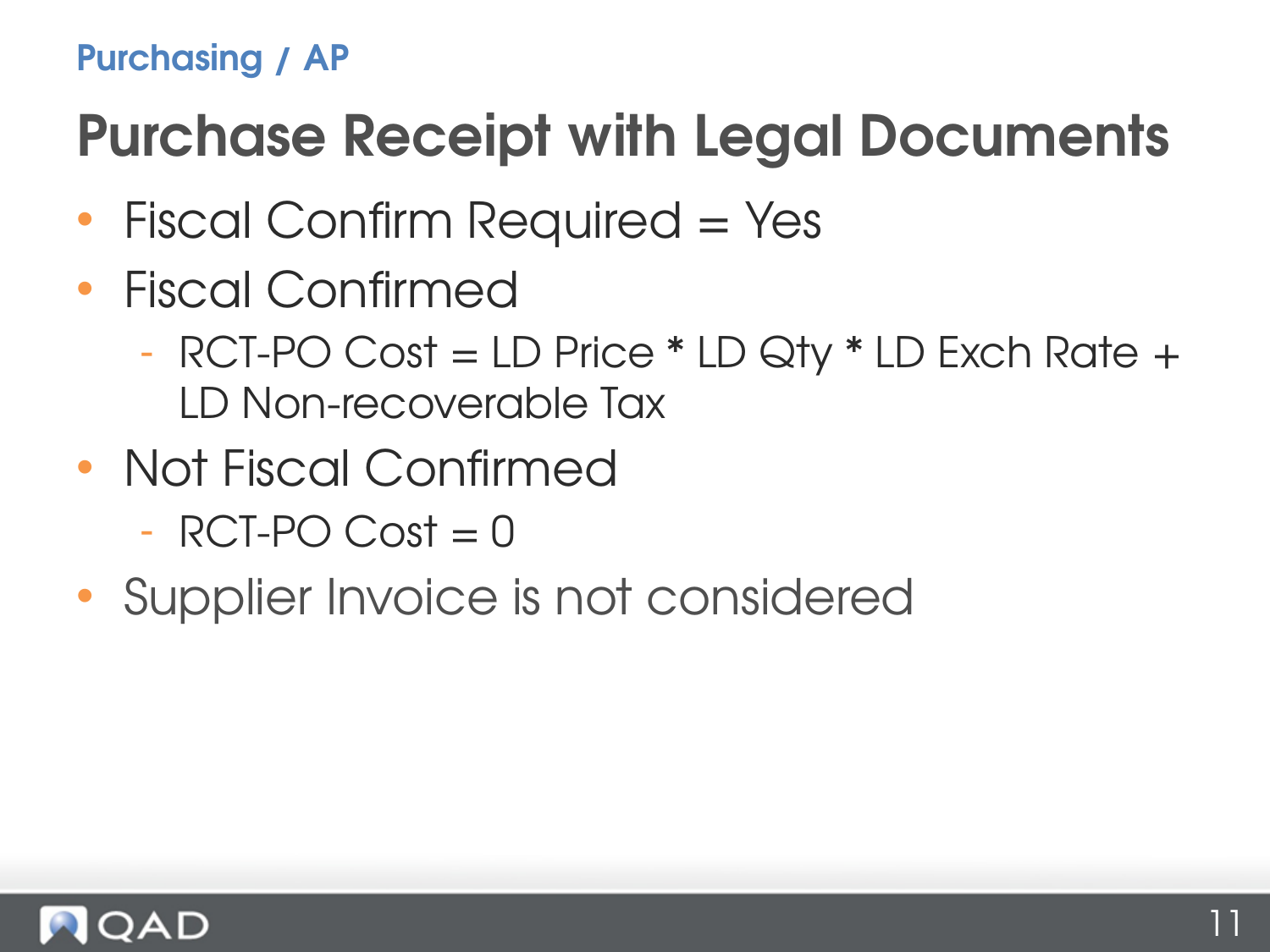

Purchasing / AP
# Purchase Receipt with Legal Documents
Fiscal Confirm Required = Yes
Fiscal Confirmed
RCT-PO Cost = LD Price * LD Qty * LD Exch Rate + LD Non-recoverable Tax
Not Fiscal Confirmed
RCT-PO Cost = 0
Supplier Invoice is not considered

11